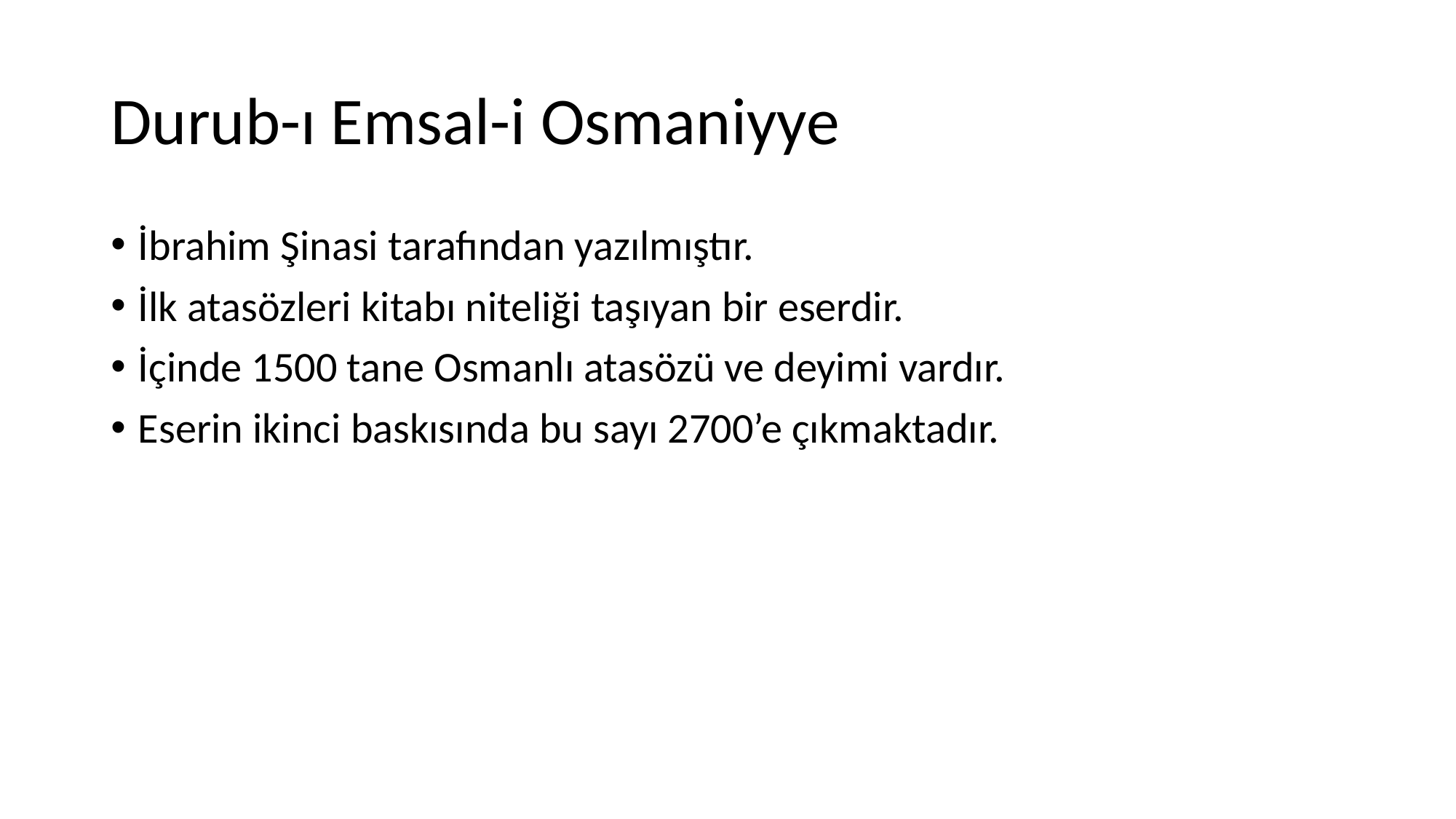

# Durub-ı Emsal-i Osmaniyye
İbrahim Şinasi tarafından yazılmıştır.
İlk atasözleri kitabı niteliği taşıyan bir eserdir.
İçinde 1500 tane Osmanlı atasözü ve deyimi vardır.
Eserin ikinci baskısında bu sayı 2700’e çıkmaktadır.